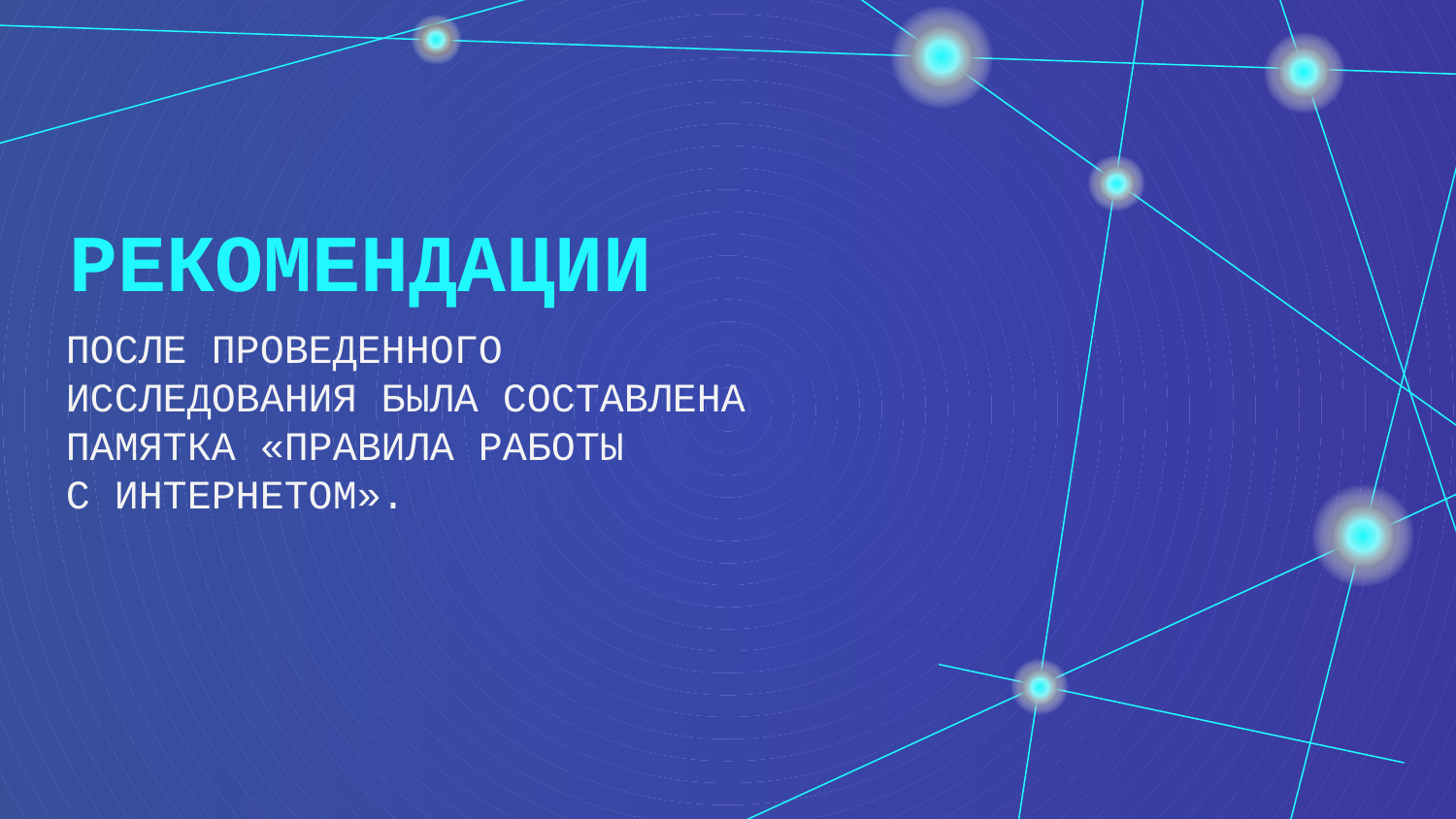

РЕКОМЕНДАЦИИ
ПОСЛЕ ПРОВЕДЕННОГО ИССЛЕДОВАНИЯ БЫЛА СОСТАВЛЕНА ПАМЯТКА «ПРАВИЛА РАБОТЫ
С ИНТЕРНЕТОМ».